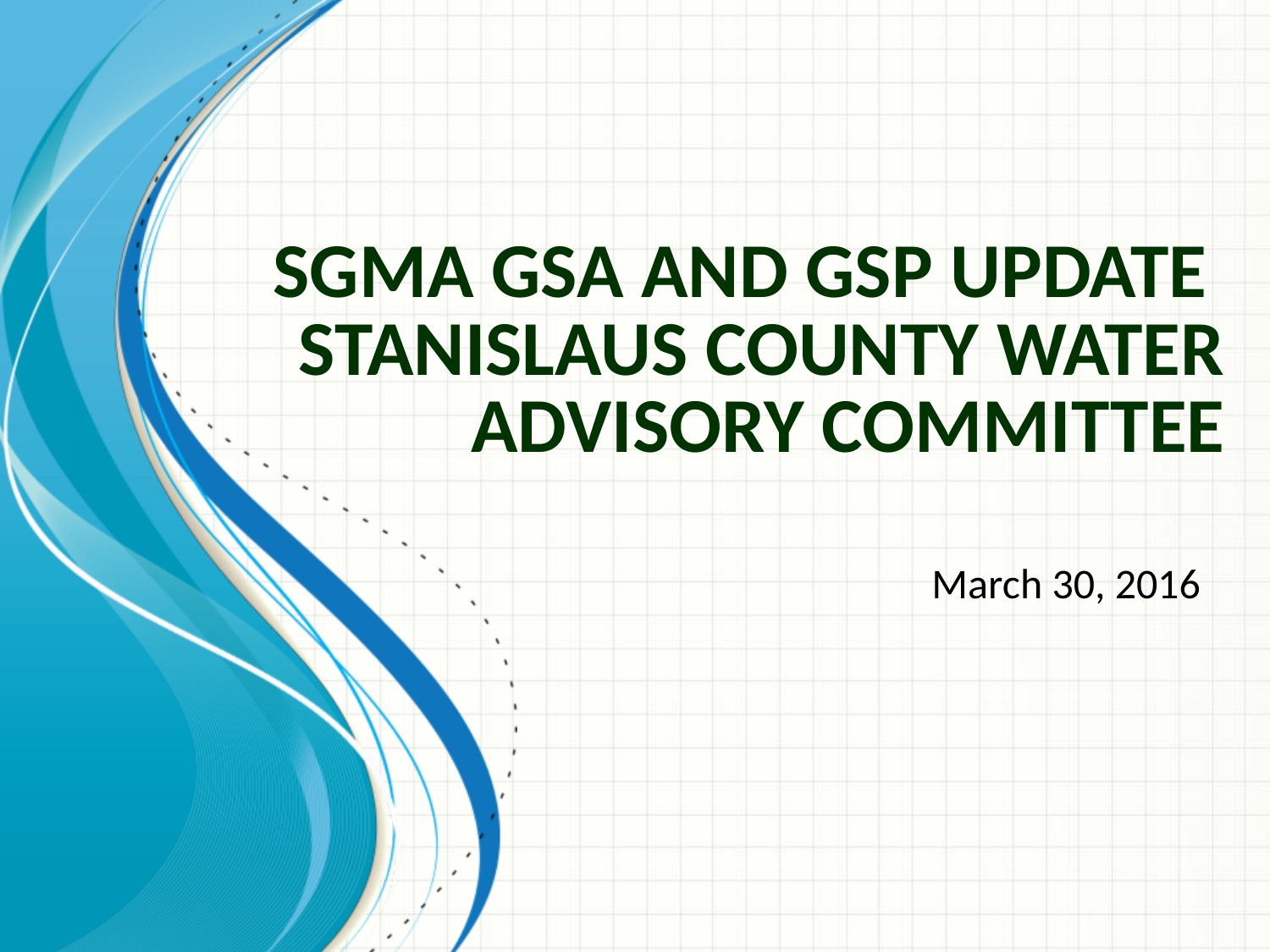

# SGMA GSA and GSP UPDATE STANISLAUS COUNTY WATER ADVISORY COMMITTEE
March 30, 2016